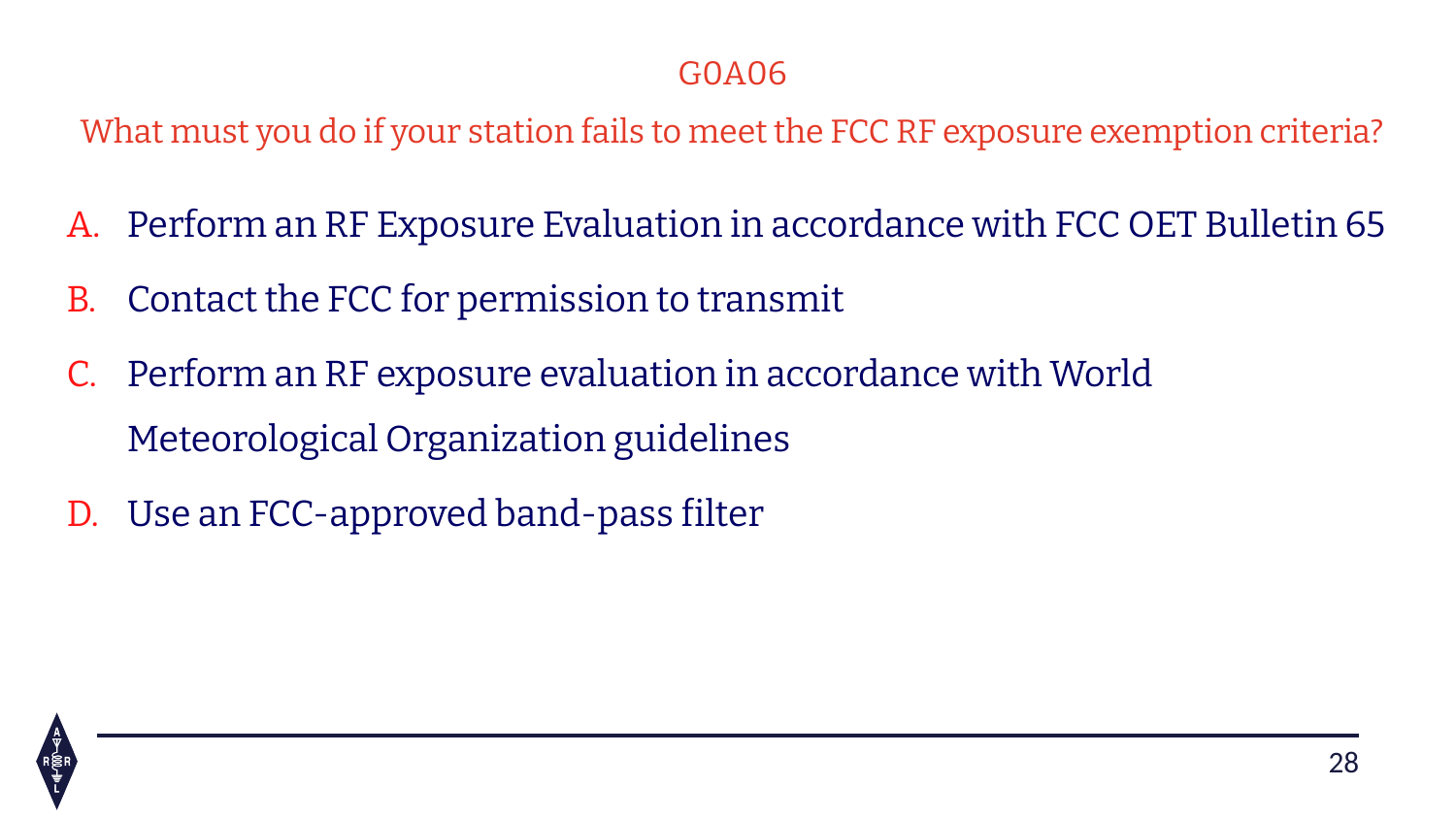

G0A06
What must you do if your station fails to meet the FCC RF exposure exemption criteria?
Perform an RF Exposure Evaluation in accordance with FCC OET Bulletin 65
Contact the FCC for permission to transmit
Perform an RF exposure evaluation in accordance with World Meteorological Organization guidelines
Use an FCC-approved band-pass filter
28